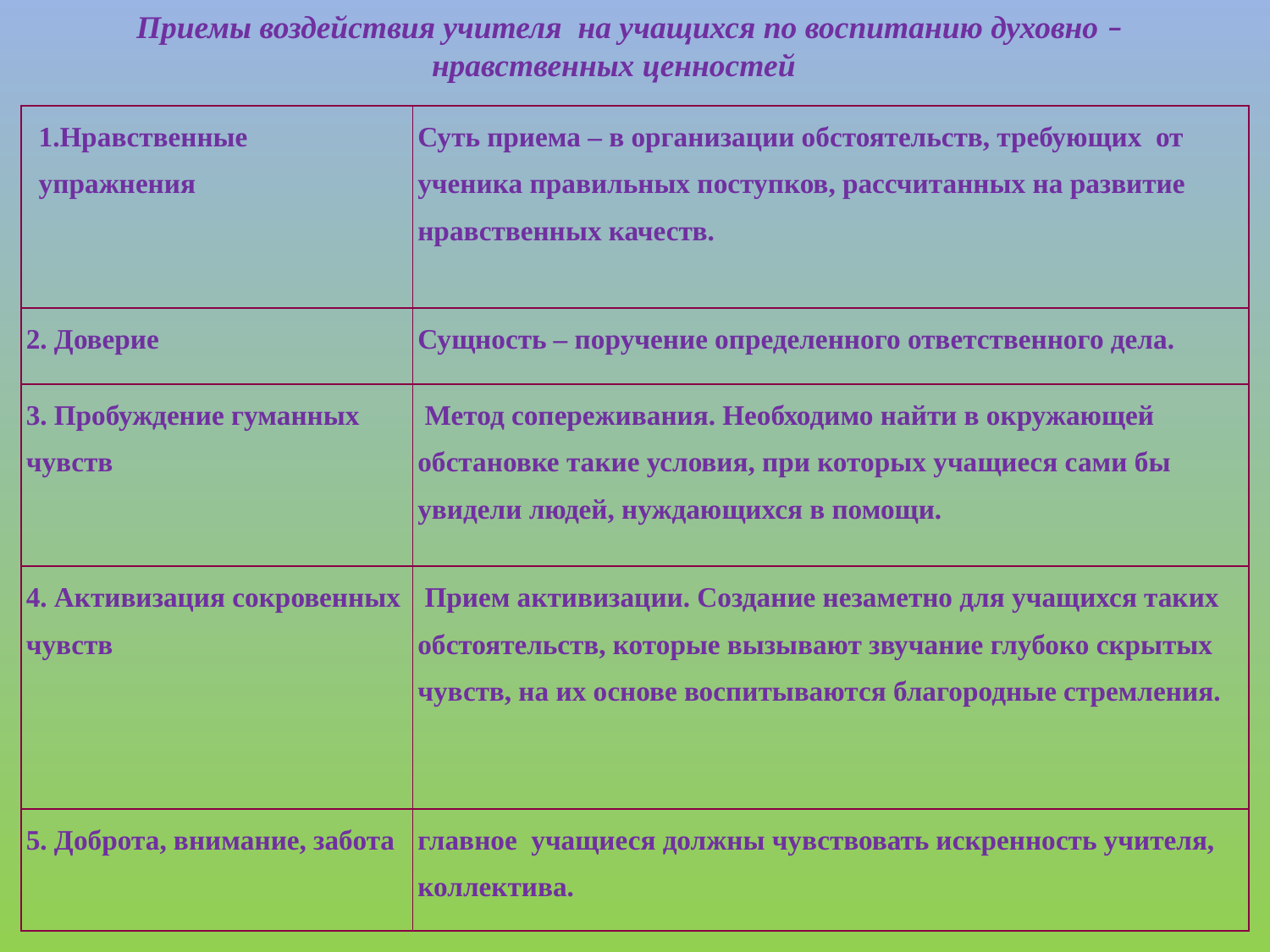

Приемы воздействия учителя  на учащихся по воспитанию духовно – нравственных ценностей

| 1.Нравственные упражнения | Суть приема – в организации обстоятельств, требующих от ученика правильных поступков, рассчитанных на развитие нравственных качеств. |
| --- | --- |
| 2. Доверие | Сущность – поручение определенного ответственного дела. |
| 3. Пробуждение гуманных чувств | Метод сопереживания. Необходимо найти в окружающей обстановке такие условия, при которых учащиеся сами бы увидели людей, нуждающихся в помощи. |
| 4. Активизация сокровенных чувств | Прием активизации. Создание незаметно для учащихся таких обстоятельств, которые вызывают звучание глубоко скрытых чувств, на их основе воспитываются благородные стремления. |
| 5. Доброта, внимание, забота | главное учащиеся должны чувствовать искренность учителя, коллектива. |